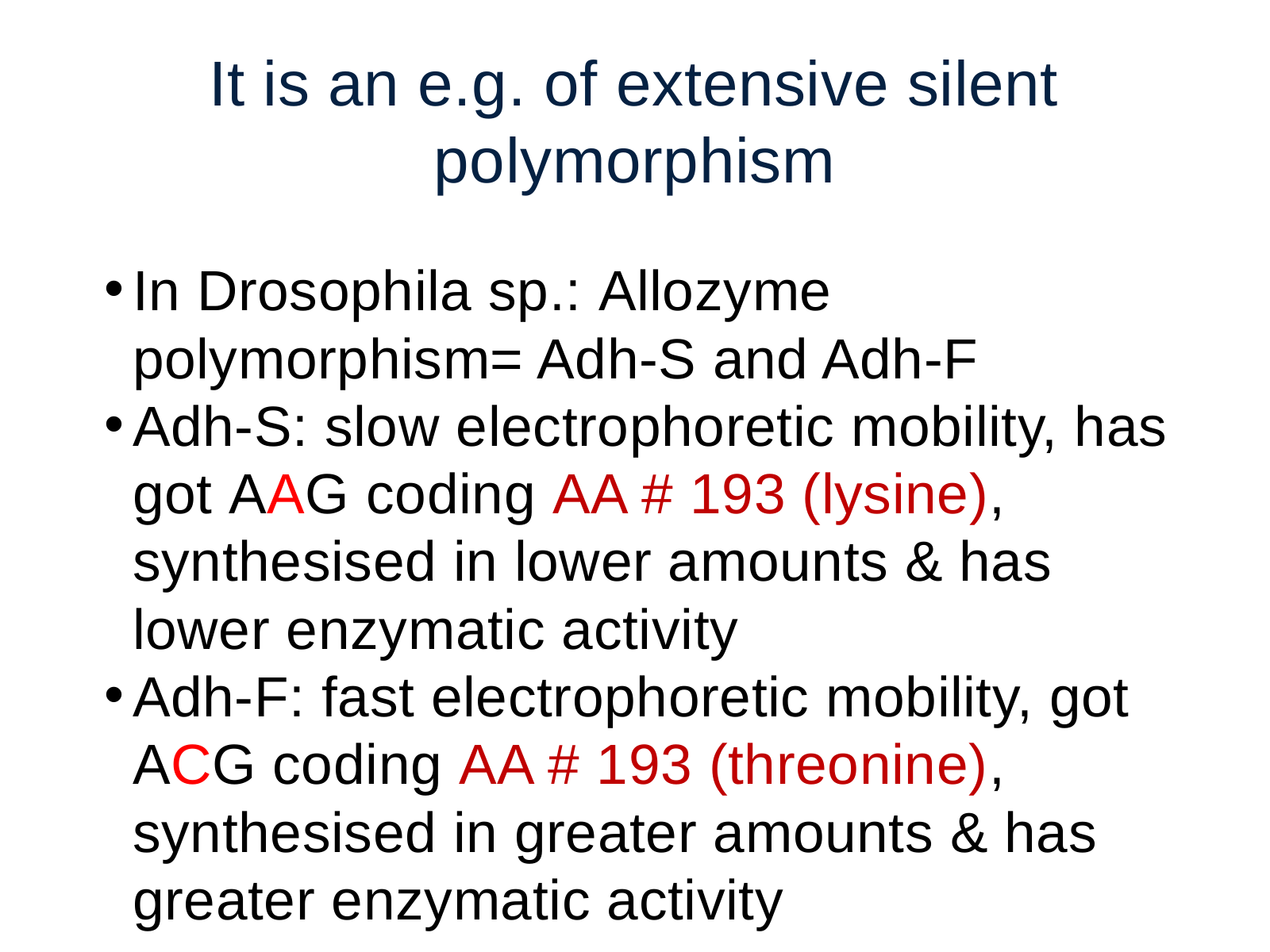

It is an e.g. of extensive silent polymorphism
In Drosophila sp.: Allozyme polymorphism= Adh-S and Adh-F
Adh-S: slow electrophoretic mobility, has got AAG coding AA # 193 (lysine), synthesised in lower amounts & has lower enzymatic activity
Adh-F: fast electrophoretic mobility, got ACG coding AA # 193 (threonine), synthesised in greater amounts & has greater enzymatic activity